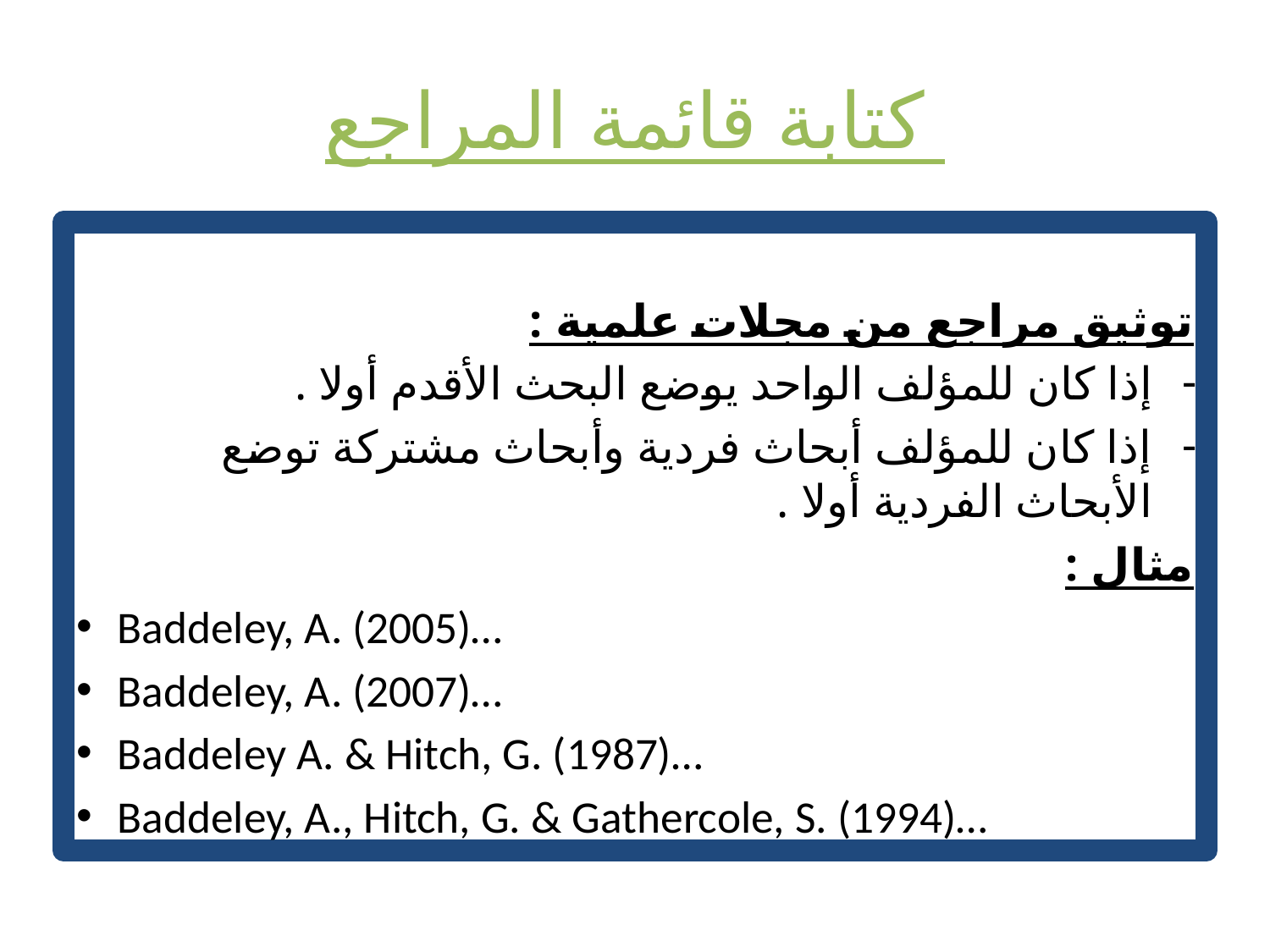

# كتابة قائمة المراجع

توثيق مراجع من مجلات علمية :
إذا كان للمؤلف الواحد يوضع البحث الأقدم أولا .
إذا كان للمؤلف أبحاث فردية وأبحاث مشتركة توضع الأبحاث الفردية أولا .
مثال :
Baddeley, A. (2005)…
Baddeley, A. (2007)…
Baddeley A. & Hitch, G. (1987)…
Baddeley, A., Hitch, G. & Gathercole, S. (1994)…